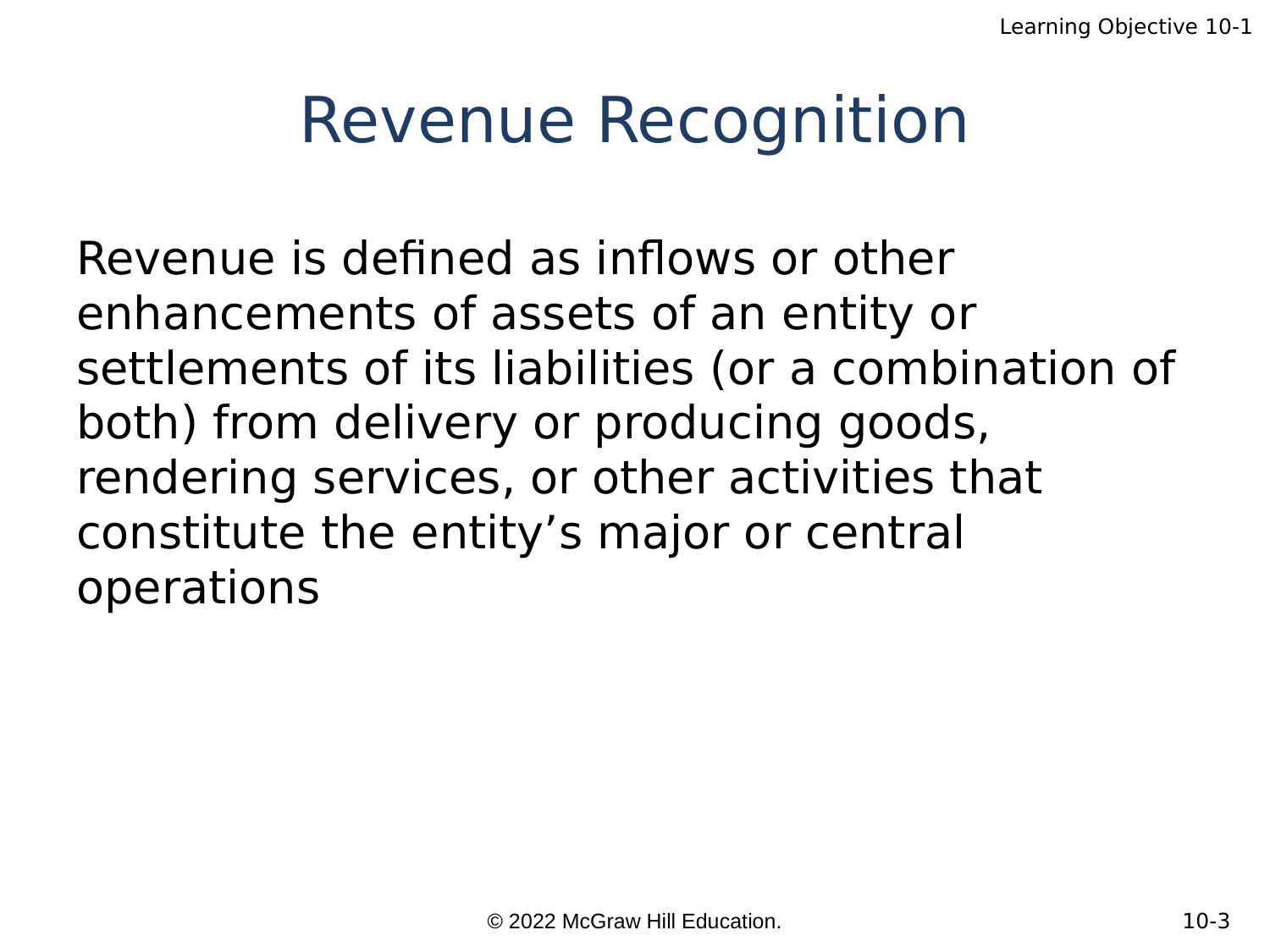

Learning Objective 10-1
# Revenue Recognition
Revenue is defined as inflows or other enhancements of assets of an entity or settlements of its liabilities (or a combination of both) from delivery or producing goods, rendering services, or other activities that constitute the entity’s major or central operations